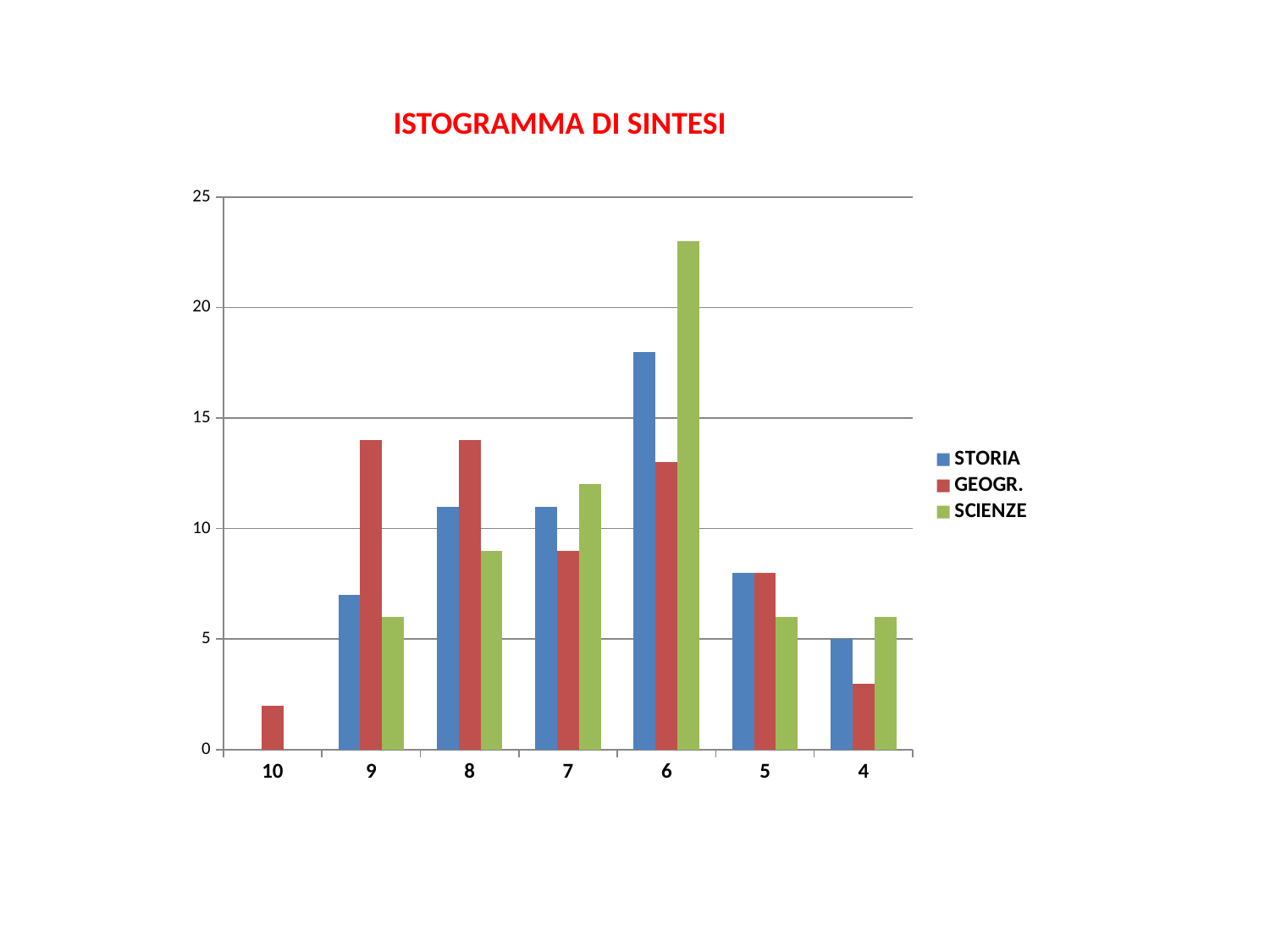

ISTOGRAMMA DI SINTESI

### Chart

| Category | STORIA | GEOGR. | SCIENZE |
|---|---|---|---|
| 10 | None | 2.0 | None |
| 9 | 7.0 | 14.0 | 6.0 |
| 8 | 11.0 | 14.0 | 9.0 |
| 7 | 11.0 | 9.0 | 12.0 |
| 6 | 18.0 | 13.0 | 23.0 |
| 5 | 8.0 | 8.0 | 6.0 |
| 4 | 5.0 | 3.0 | 6.0 |